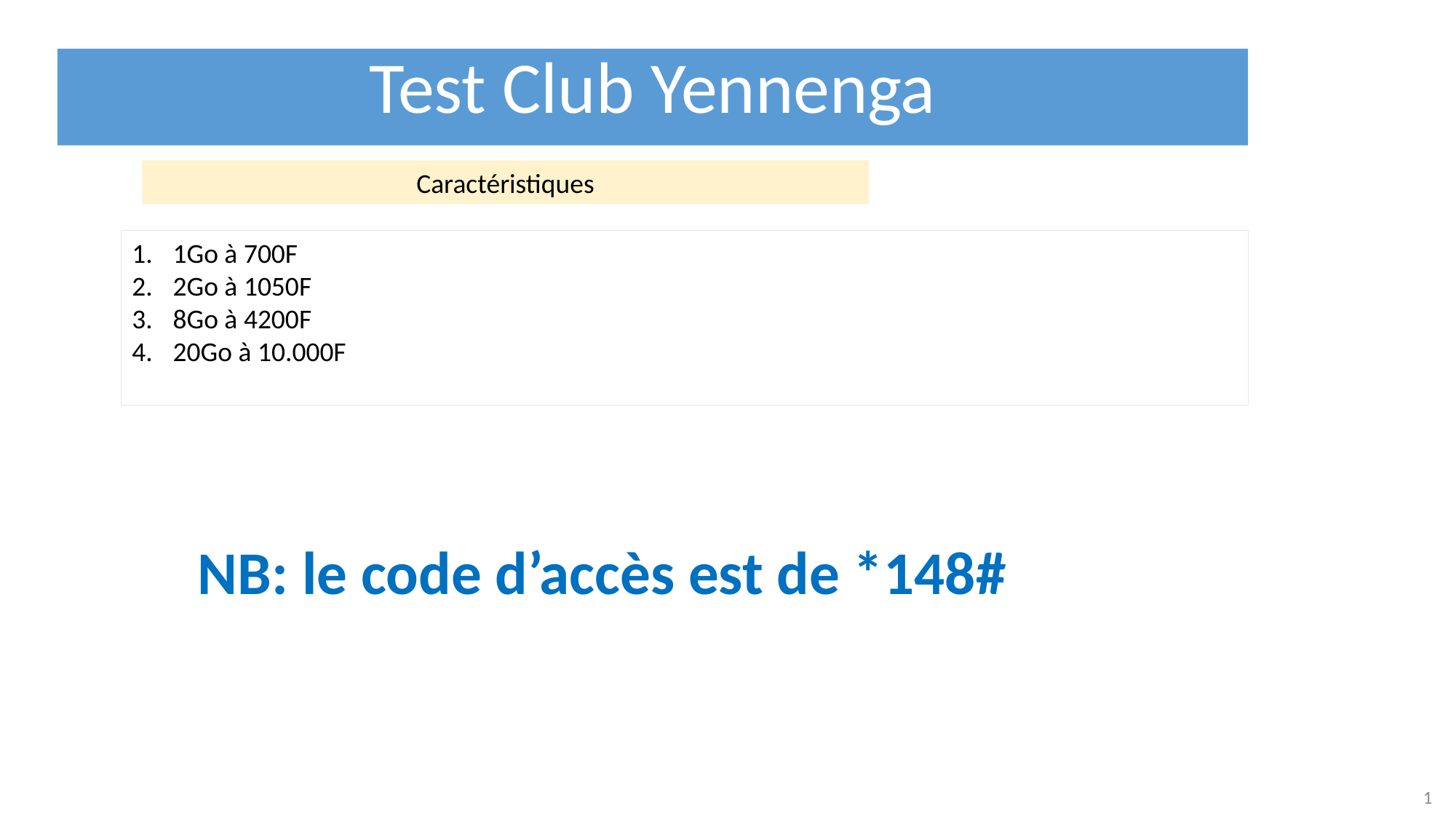

Test Club Yennenga
Caractéristiques
1Go à 700F
2Go à 1050F
8Go à 4200F
20Go à 10.000F

NB: le code d’accès est de *148#
1